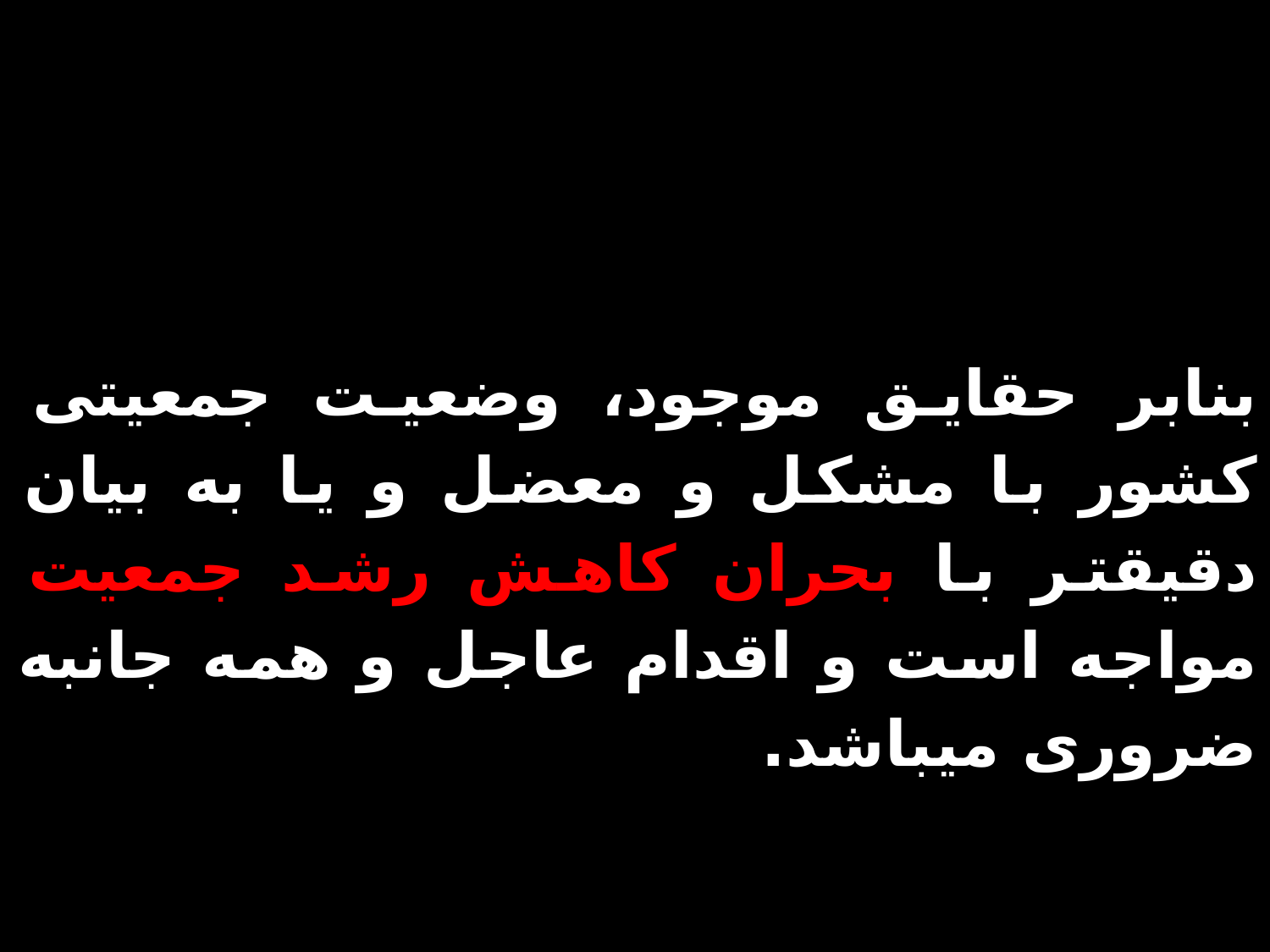

بنابر حقایق موجود، وضعیت جمعیتی کشور با مشکل و معضل و یا به بیان دقیق­تر با بحران کاهش رشد جمعیت مواجه است و اقدام عاجل و همه جانبه ضروری می­باشد.